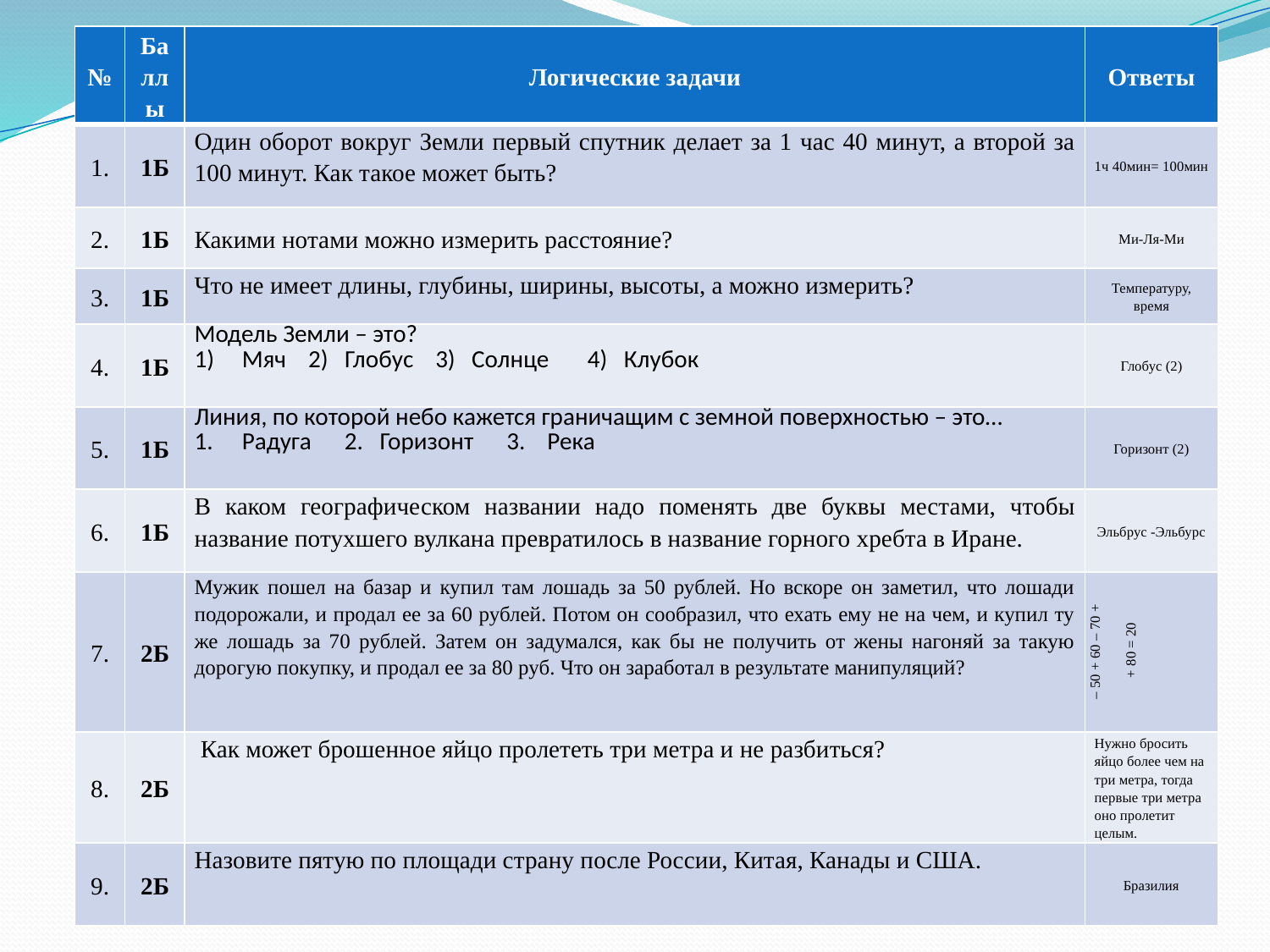

| № | Баллы | Логические задачи | Ответы |
| --- | --- | --- | --- |
| 1. | 1Б | Один оборот вокруг Земли первый спутник делает за 1 час 40 минут, а второй за 100 минут. Как такое может быть? | 1ч 40мин= 100мин |
| 2. | 1Б | Какими нотами можно измерить расстояние? | Ми-Ля-Ми |
| 3. | 1Б | Что не имеет длины, глубины, ширины, высоты, а можно измерить? | Температуру, время |
| 4. | 1Б | Модель Земли – это? Мяч 2) Глобус 3) Солнце 4) Клубок | Глобус (2) |
| 5. | 1Б | Линия, по которой небо кажется граничащим с земной поверхностью – это… Радуга 2. Горизонт 3. Река | Горизонт (2) |
| 6. | 1Б | В каком географическом названии надо поменять две буквы местами, чтобы название потухшего вулкана превратилось в название горного хребта в Иране. | Эльбрус -Эльбурс |
| 7. | 2Б | Мужик пошел на базар и купил там лошадь за 50 рублей. Но вскоре он заметил, что лошади подорожали, и продал ее за 60 рублей. Потом он сообразил, что ехать ему не на чем, и купил ту же лошадь за 70 рублей. Затем он задумался, как бы не получить от жены нагоняй за такую дорогую покупку, и продал ее за 80 руб. Что он заработал в результате манипуляций? | – 50 + 60 – 70 + + 80 = 20 |
| 8. | 2Б | Как может брошенное яйцо пролететь три метра и не разбиться? | Нужно бросить яйцо более чем на три метра, тогда первые три метра оно пролетит целым. |
| 9. | 2Б | Назовите пятую по площади страну после России, Китая, Канады и США. | Бразилия |